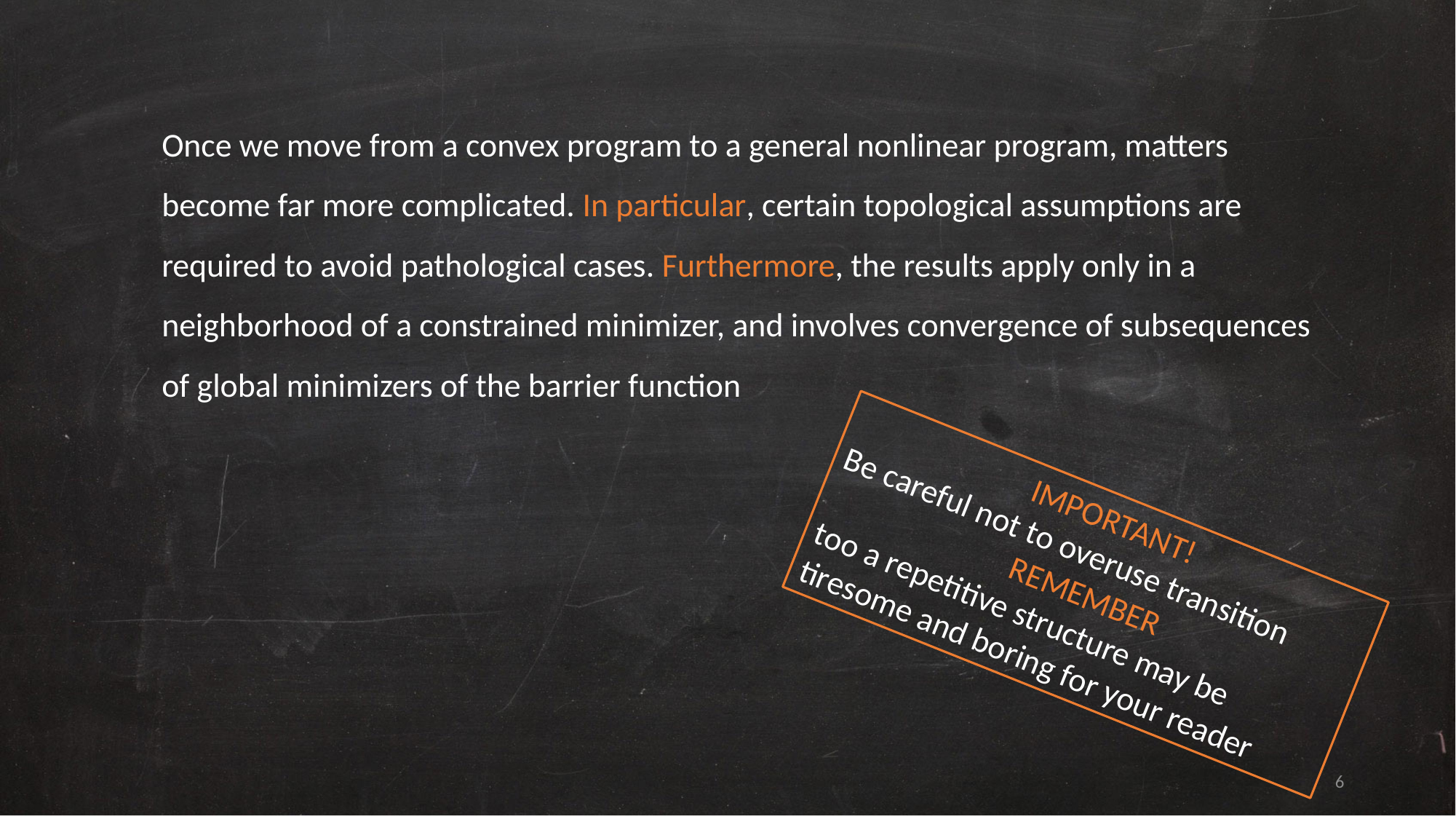

Once we move from a convex program to a general nonlinear program, matters become far more complicated. In particular, certain topological assumptions are required to avoid pathological cases. Furthermore, the results apply only in a neighborhood of a constrained minimizer, and involves convergence of subsequences of global minimizers of the barrier function
IMPORTANT!
Be careful not to overuse transition
REMEMBER
too a repetitive structure may be tiresome and boring for your reader
6